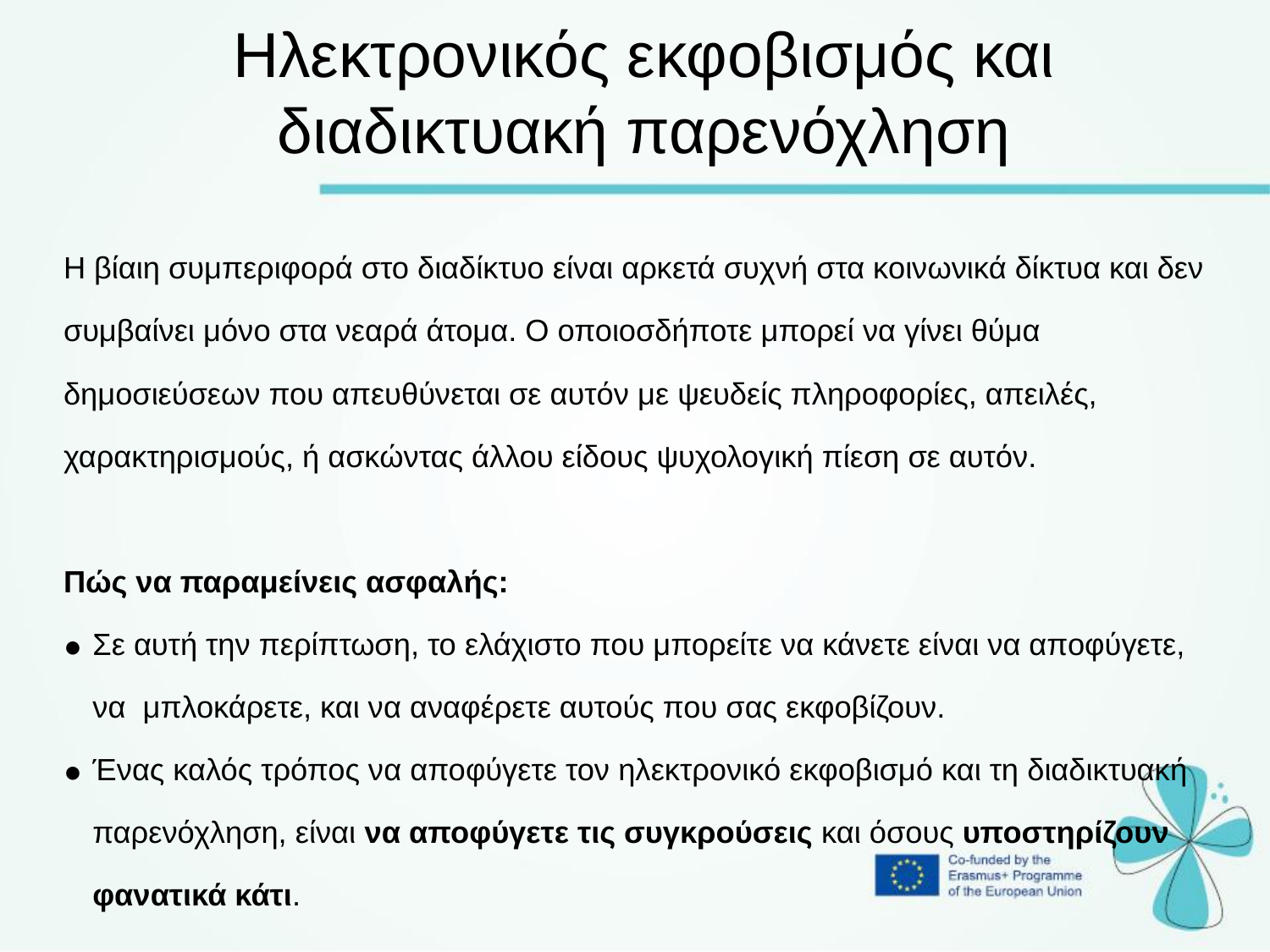

Ηλεκτρονικός εκφοβισμός και διαδικτυακή παρενόχληση

Η βίαιη συμπεριφορά στο διαδίκτυο είναι αρκετά συχνή στα κοινωνικά δίκτυα και δεν συμβαίνει μόνο στα νεαρά άτομα. Ο οποιοσδήποτε μπορεί να γίνει θύμα δημοσιεύσεων που απευθύνεται σε αυτόν με ψευδείς πληροφορίες, απειλές, χαρακτηρισμούς, ή ασκώντας άλλου είδους ψυχολογική πίεση σε αυτόν.

Πώς να παραμείνεις ασφαλής:
Σε αυτή την περίπτωση, το ελάχιστο που μπορείτε να κάνετε είναι να αποφύγετε, να  μπλοκάρετε, και να αναφέρετε αυτούς που σας εκφοβίζουν.
Ένας καλός τρόπος να αποφύγετε τον ηλεκτρονικό εκφοβισμό και τη διαδικτυακή παρενόχληση, είναι να αποφύγετε τις συγκρούσεις και όσους υποστηρίζουν φανατικά κάτι.